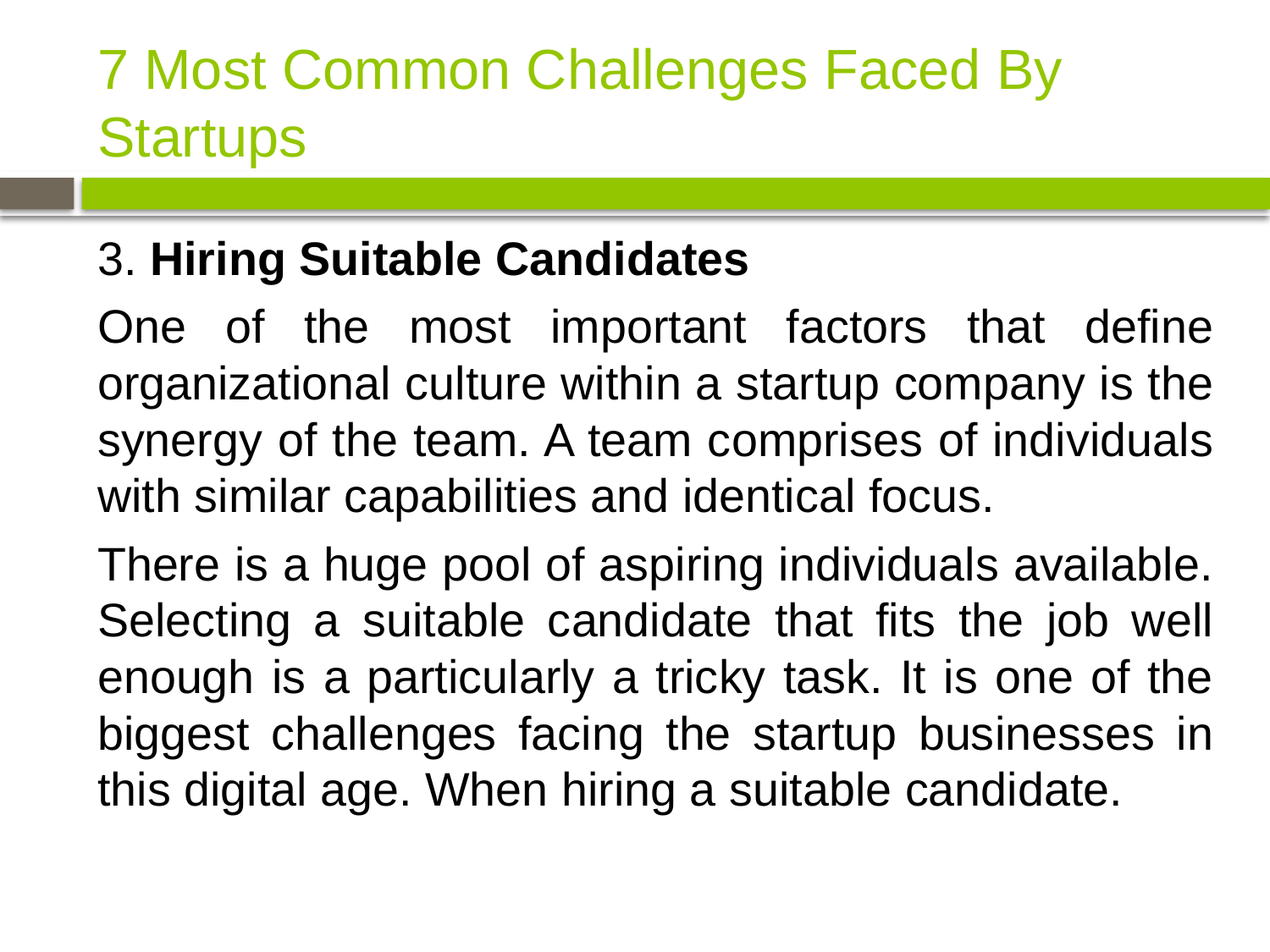

# 7 Most Common Challenges Faced By Startups
3. Hiring Suitable Candidates
One of the most important factors that define organizational culture within a startup company is the synergy of the team. A team comprises of individuals with similar capabilities and identical focus.
There is a huge pool of aspiring individuals available. Selecting a suitable candidate that fits the job well enough is a particularly a tricky task. It is one of the biggest challenges facing the startup businesses in this digital age. When hiring a suitable candidate.